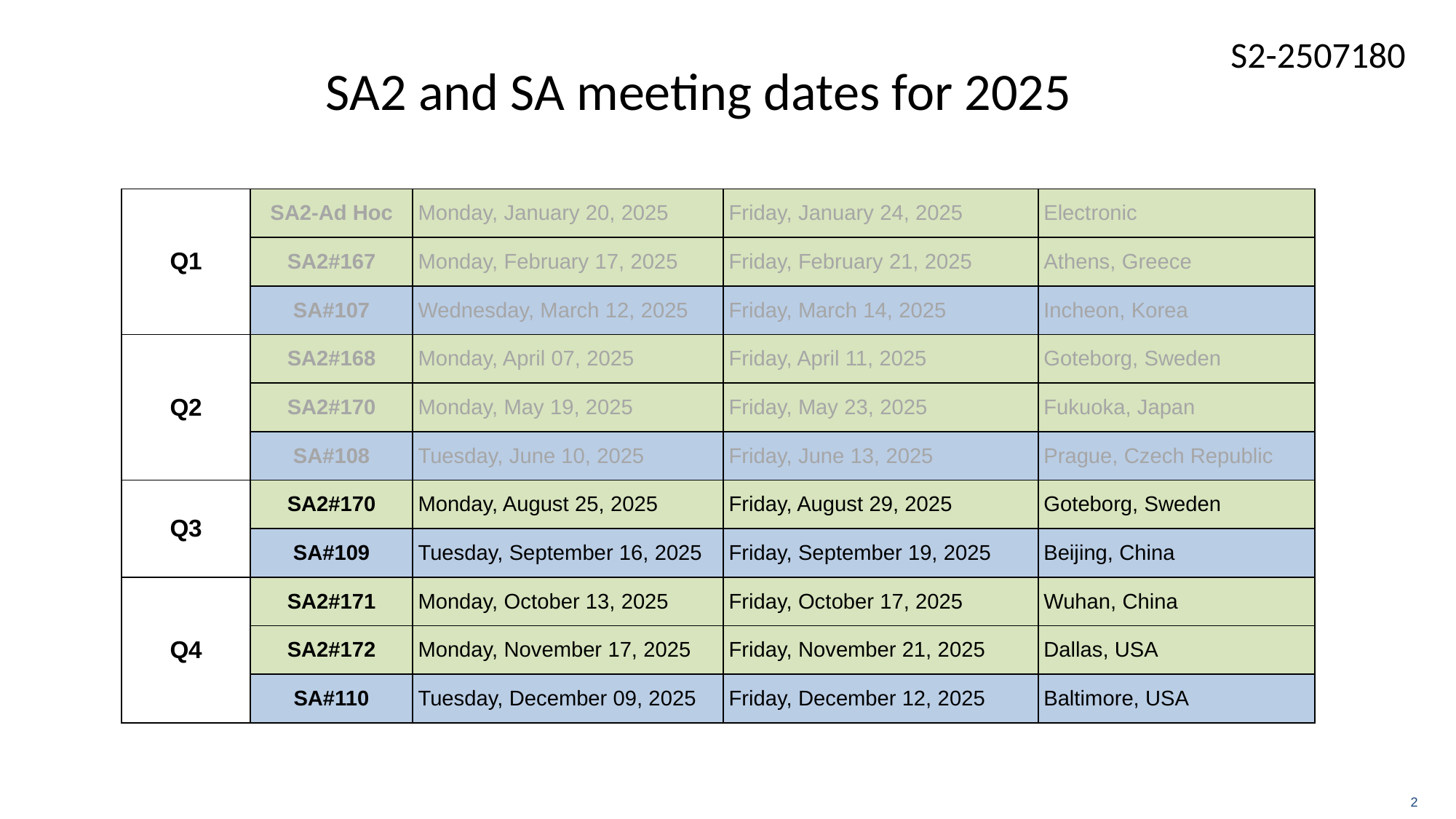

# SA2 and SA meeting dates for 2025
| Q1 | SA2-Ad Hoc | Monday, January 20, 2025 | Friday, January 24, 2025 | Electronic |
| --- | --- | --- | --- | --- |
|  | SA2#167 | Monday, February 17, 2025 | Friday, February 21, 2025 | Athens, Greece |
|  | SA#107 | Wednesday, March 12, 2025 | Friday, March 14, 2025 | Incheon, Korea |
| Q2 | SA2#168 | Monday, April 07, 2025 | Friday, April 11, 2025 | Goteborg, Sweden |
|  | SA2#170 | Monday, May 19, 2025 | Friday, May 23, 2025 | Fukuoka, Japan |
|  | SA#108 | Tuesday, June 10, 2025 | Friday, June 13, 2025 | Prague, Czech Republic |
| Q3 | SA2#170 | Monday, August 25, 2025 | Friday, August 29, 2025 | Goteborg, Sweden |
|  | SA#109 | Tuesday, September 16, 2025 | Friday, September 19, 2025 | Beijing, China |
| Q4 | SA2#171 | Monday, October 13, 2025 | Friday, October 17, 2025 | Wuhan, China |
|  | SA2#172 | Monday, November 17, 2025 | Friday, November 21, 2025 | Dallas, USA |
|  | SA#110 | Tuesday, December 09, 2025 | Friday, December 12, 2025 | Baltimore, USA |